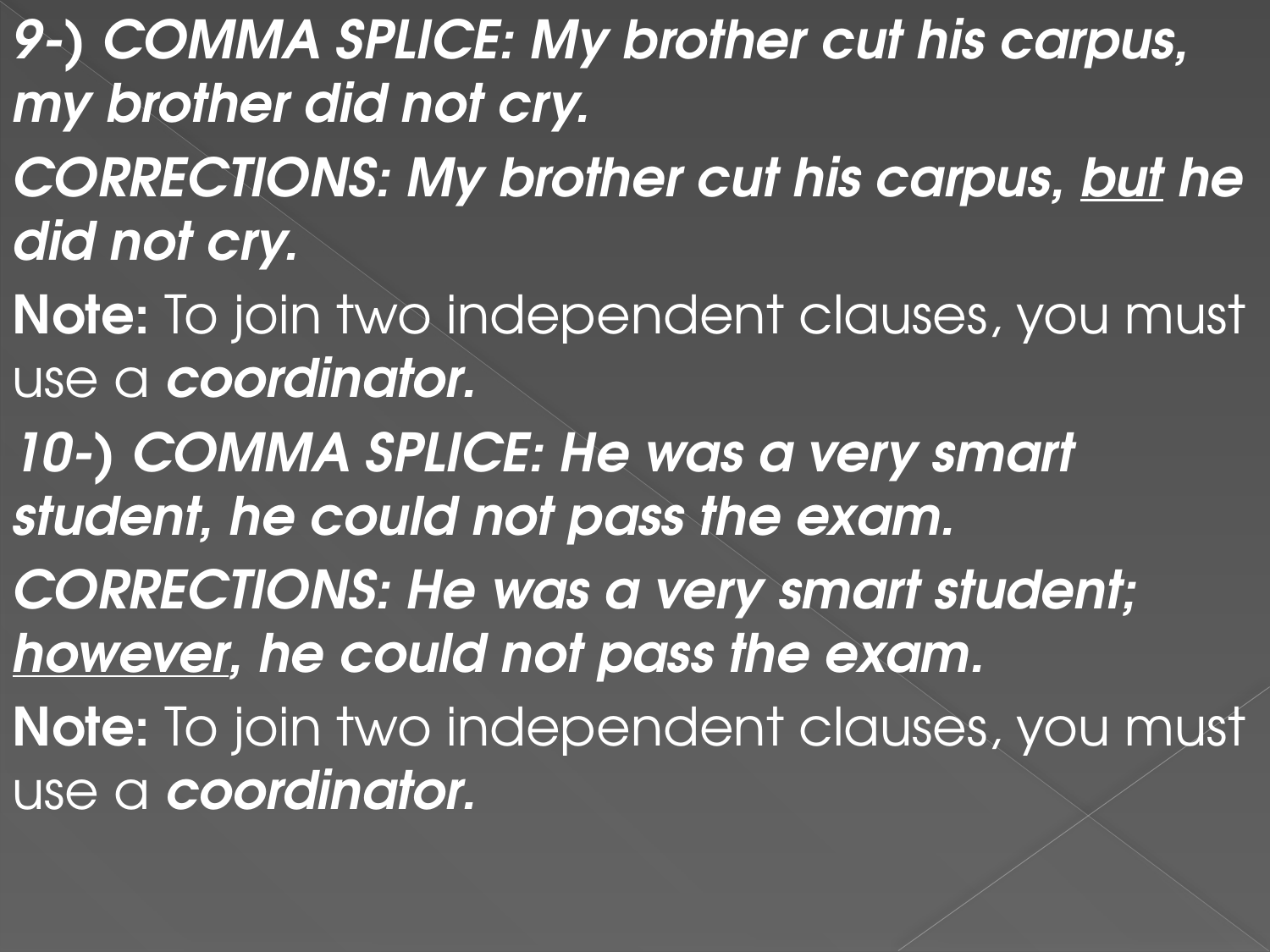

9-) COMMA SPLICE: My brother cut his carpus, my brother did not cry.
CORRECTIONS: My brother cut his carpus, but he did not cry.
Note: To join two independent clauses, you must use a coordinator.
10-) COMMA SPLICE: He was a very smart student, he could not pass the exam.
CORRECTIONS: He was a very smart student; however, he could not pass the exam.
Note: To join two independent clauses, you must use a coordinator.